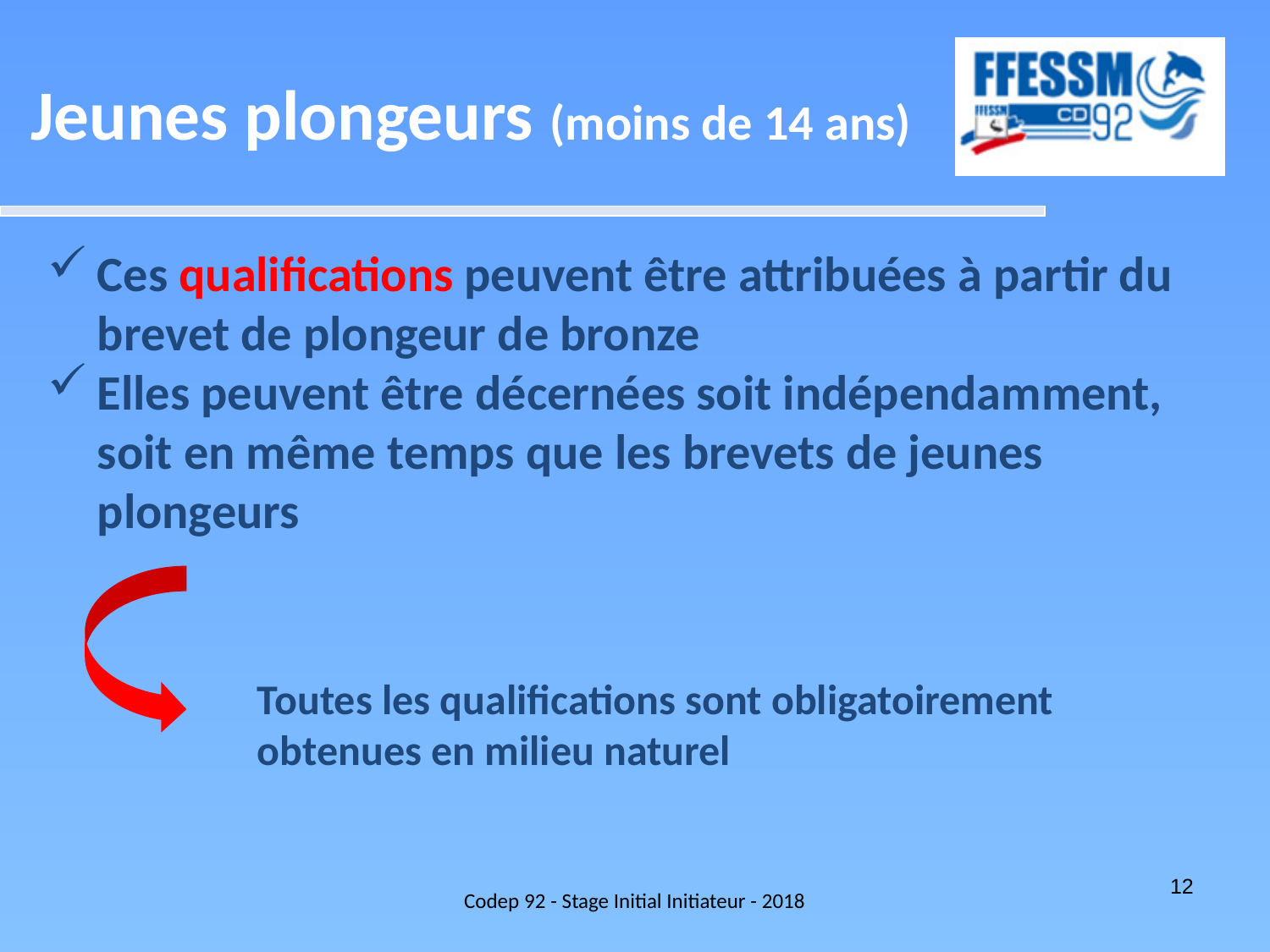

Jeunes plongeurs (moins de 14 ans)
Ces qualifications peuvent être attribuées à partir du brevet de plongeur de bronze
Elles peuvent être décernées soit indépendamment, soit en même temps que les brevets de jeunes plongeurs

Toutes les qualifications sont obligatoirement obtenues en milieu naturel
Codep 92 - Stage Initial Initiateur - 2018
12